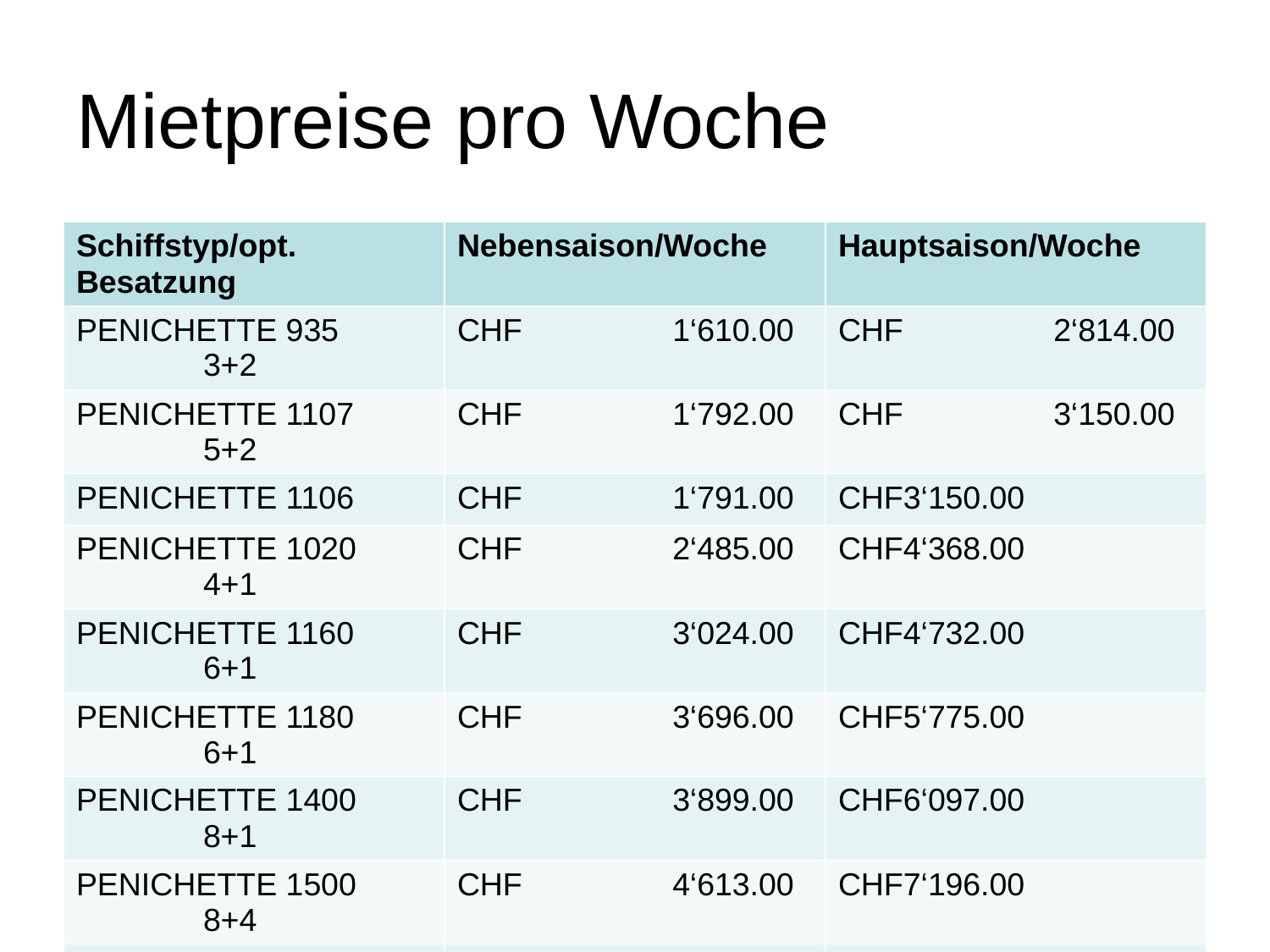

# Mietpreise pro Woche
| Schiffstyp/opt. Besatzung | Nebensaison/Woche | Hauptsaison/Woche |
| --- | --- | --- |
| PENICHETTE 935 3+2 | CHF 1‘610.00 | CHF 2‘814.00 |
| PENICHETTE 1107 5+2 | CHF 1‘792.00 | CHF 3‘150.00 |
| PENICHETTE 1106 | CHF 1‘791.00 | CHF3‘150.00 |
| PENICHETTE 1020 4+1 | CHF 2‘485.00 | CHF4‘368.00 |
| PENICHETTE 1160 6+1 | CHF 3‘024.00 | CHF4‘732.00 |
| PENICHETTE 1180 6+1 | CHF 3‘696.00 | CHF5‘775.00 |
| PENICHETTE 1400 8+1 | CHF 3‘899.00 | CHF6‘097.00 |
| PENICHETTE 1500 8+4 | CHF 4‘613.00 | CHF7‘196.00 |
| PENICHETTE 1120 4+2 | CHF 2‘310.00 | CHF4‘060.00 |
| PENICHETTE 1260 6+4 | CHF 3‘178.00 | CHF4‘949.00 |
| PENICHETTE 1500 8+4 | CHF 3‘570.00 | CHF5‘565.00 |